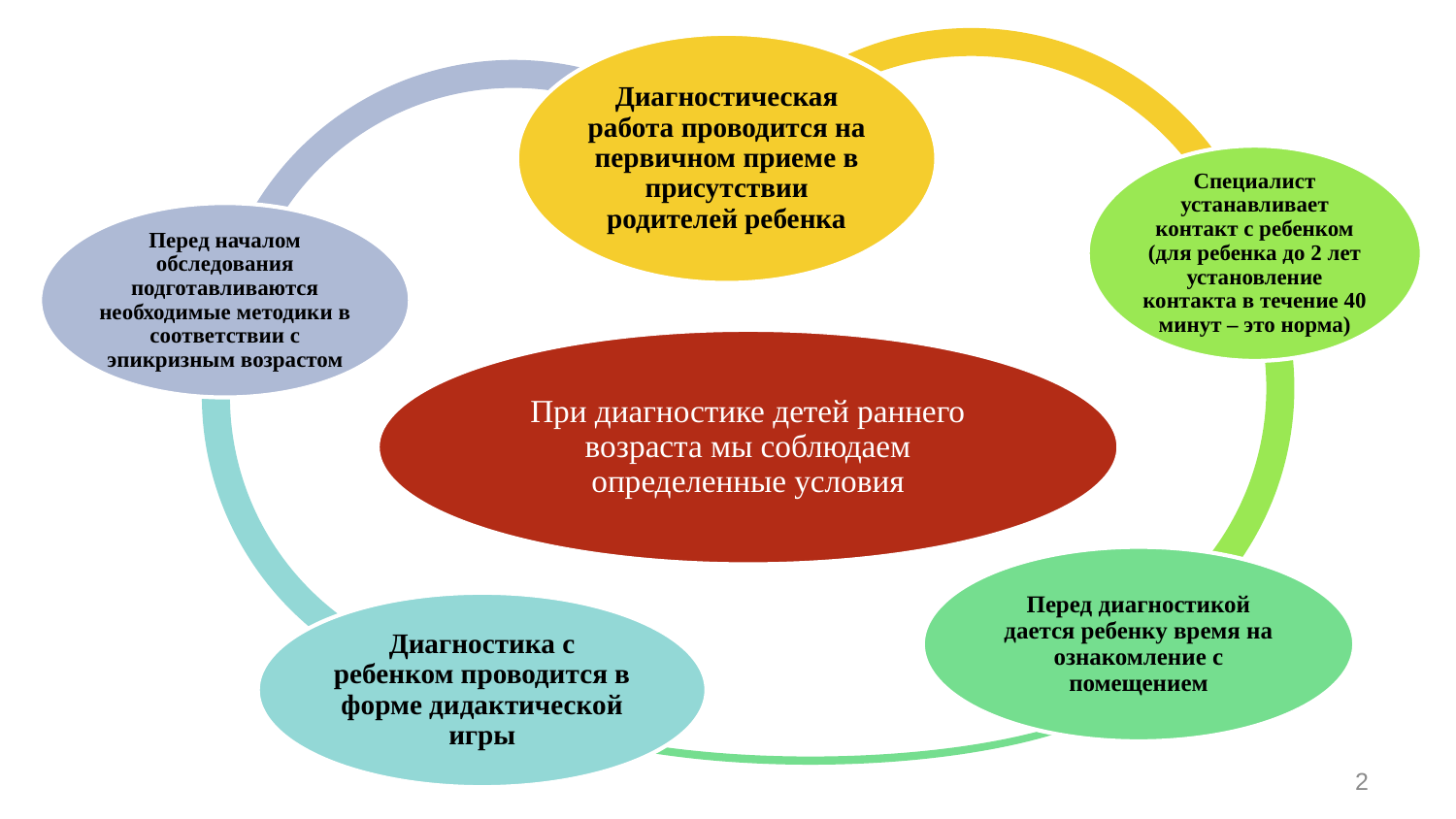

-
При диагностике детей раннего возраста мы соблюдаем определенные условия
Диагностическая работа проводится на первичном приеме в присутствии родителей ребенка
Специалист устанавливает контакт с ребенком (для ребенка до 2 лет установление контакта в течение 40 минут – это норма)
Перед диагностикой дается ребенку время на ознакомление с помещением
Диагностика с ребенком проводится в форме дидактической игры
Перед началом обследования подготавливаются необходимые методики в соответствии с эпикризным возрастом
2